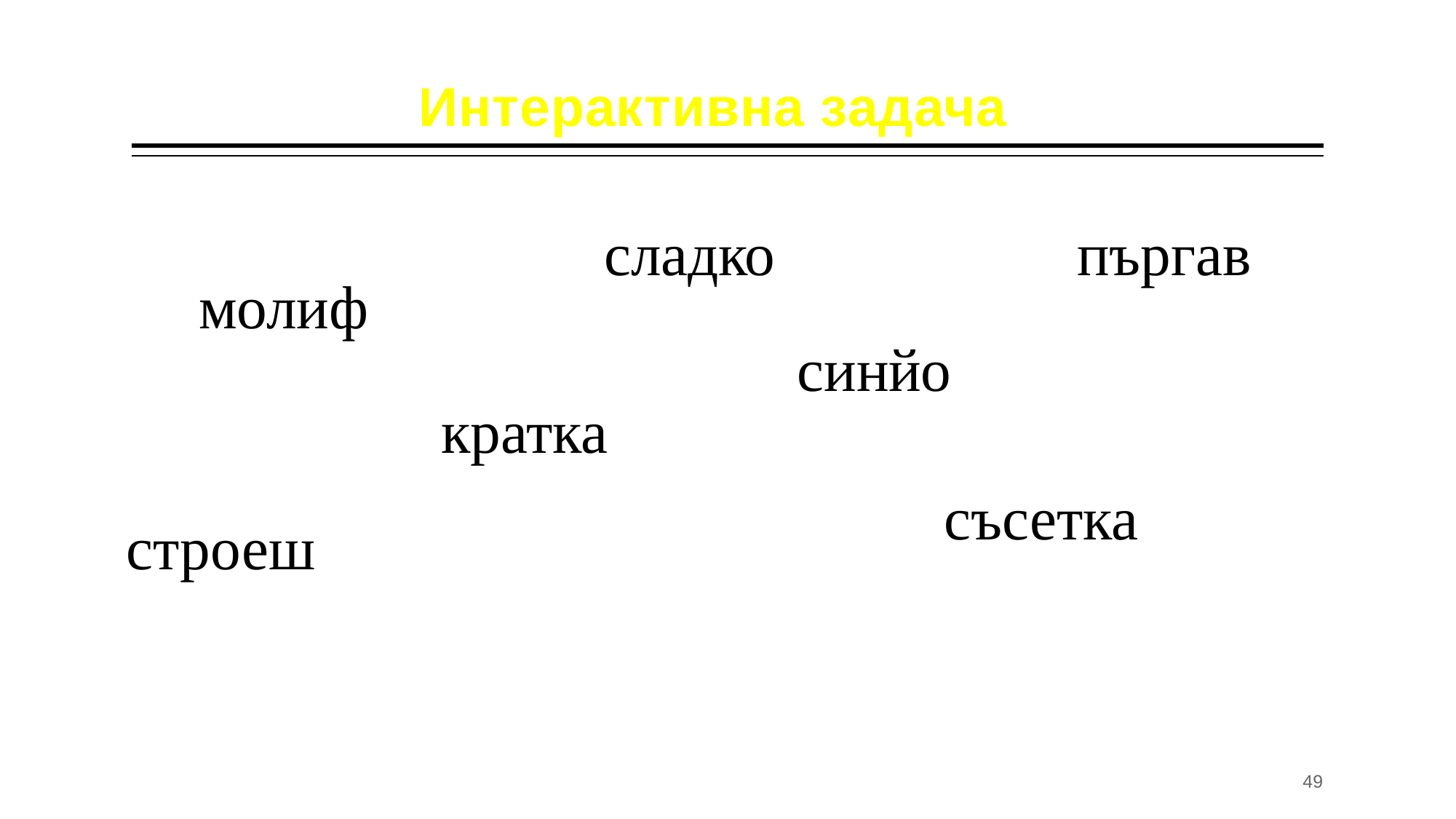

Интерактивна задача
сладко
пъргав
молиф
синйо
кратка
съсетка
строеш
49